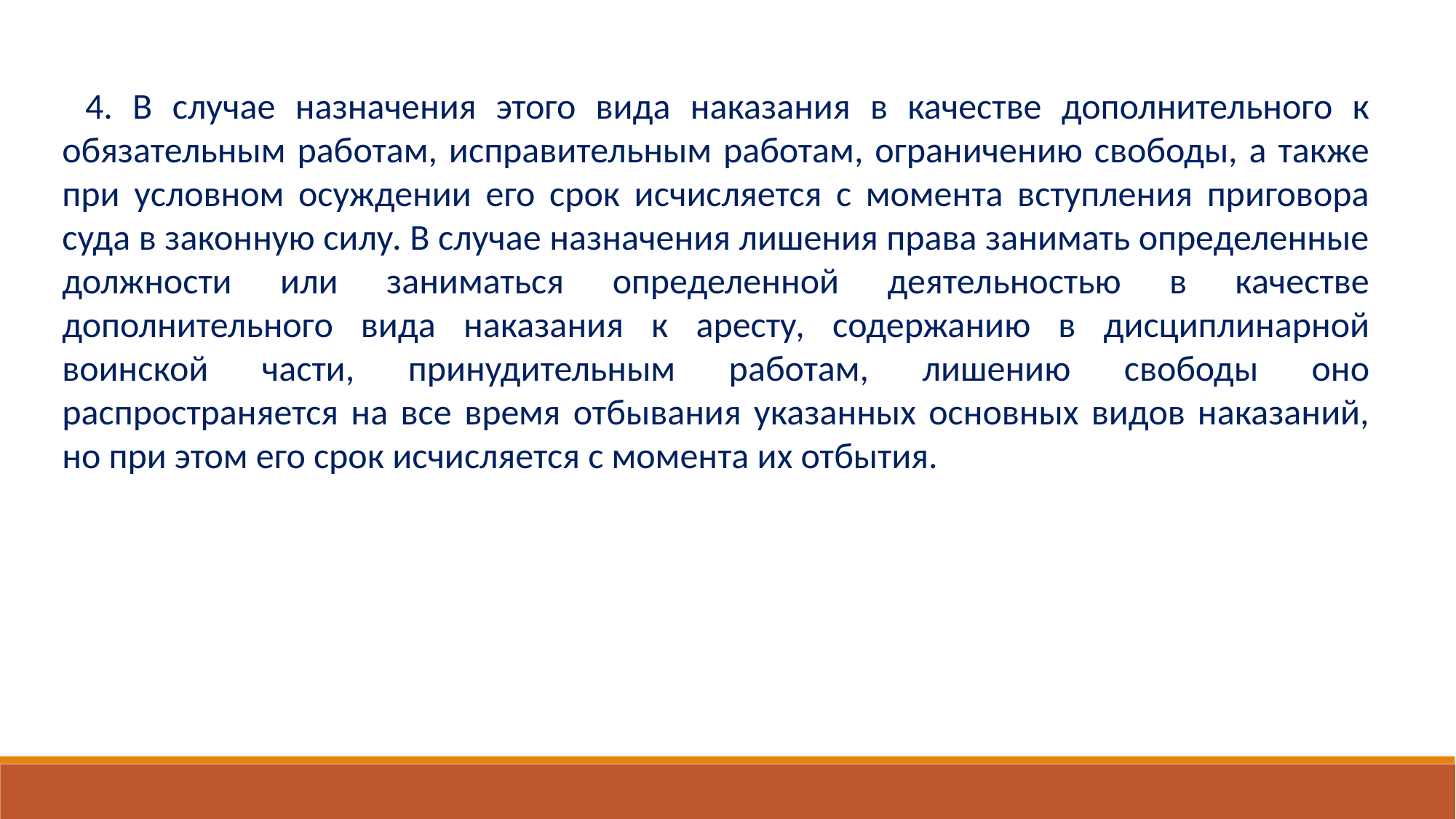

4. В случае назначения этого вида наказания в качестве дополнительного к обязательным работам, исправительным работам, ограничению свободы, а также при условном осуждении его срок исчисляется с момента вступления приговора суда в законную силу. В случае назначения лишения права занимать определенные должности или заниматься определенной деятельностью в качестве дополнительного вида наказания к аресту, содержанию в дисциплинарной воинской части, принудительным работам, лишению свободы оно распространяется на все время отбывания указанных основных видов наказаний, но при этом его срок исчисляется с момента их отбытия.